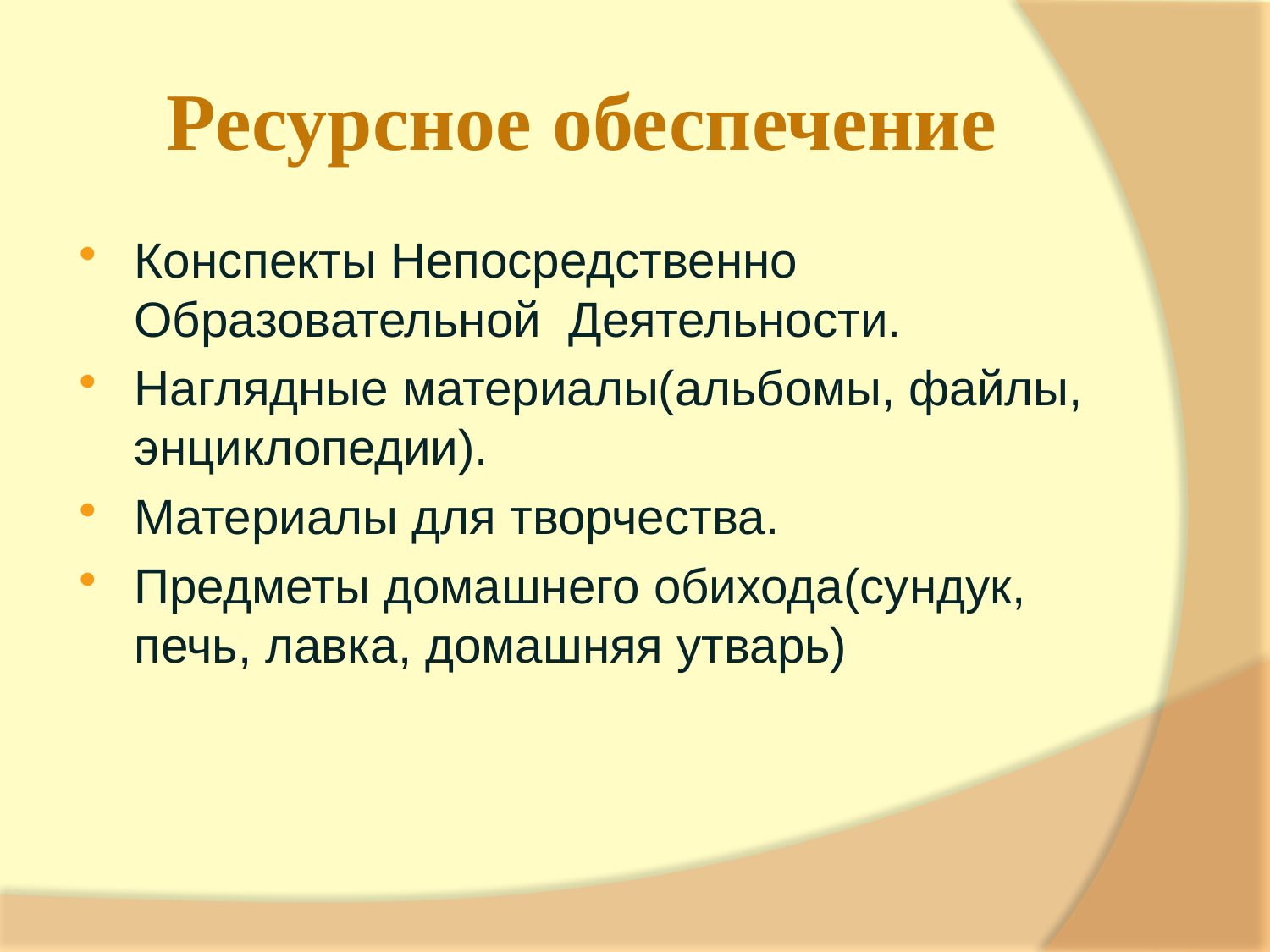

# Ресурсное обеспечение
Конспекты Непосредственно Образовательной  Деятельности.
Наглядные материалы(альбомы, файлы, энциклопедии).
Материалы для творчества.
Предметы домашнего обихода(сундук, печь, лавка, домашняя утварь)